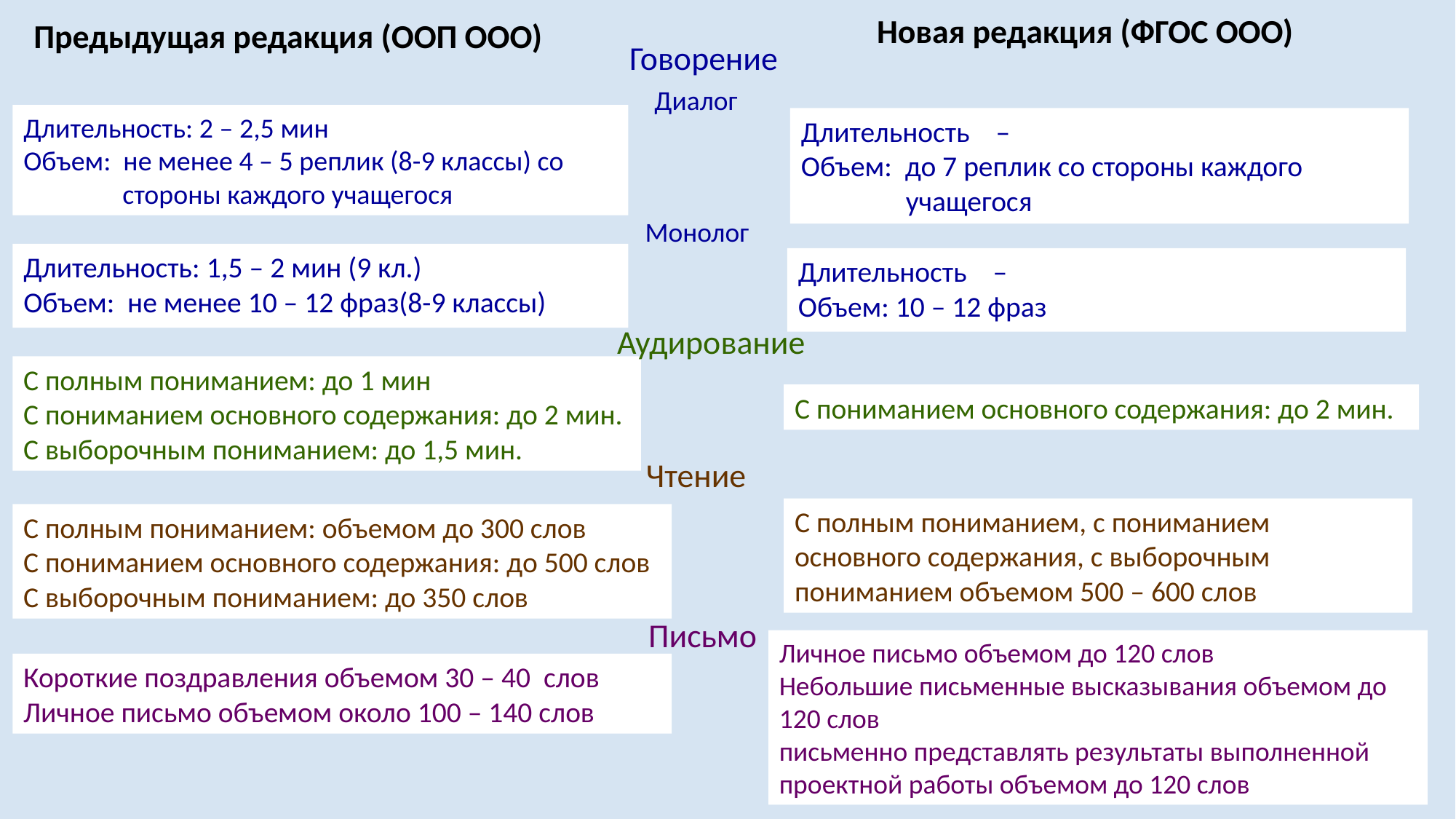

Предыдущая редакция (ООП ООО)
Новая редакция (ФГОС ООО)
Говорение
Диалог
Длительность: 2 – 2,5 мин
Объем:  не менее 4 – 5 реплик (8-9 классы) со
                стороны каждого учащегося
Длительность    –
Объем:  до 7 реплик со стороны каждого
                учащегося
Монолог
Длительность: 1,5 – 2 мин (9 кл.)
Объем:  не менее 10 – 12 фраз(8-9 классы)
Длительность    –
Объем: 10 – 12 фраз
Аудирование
С полным пониманием: до 1 мин
С пониманием основного содержания: до 2 мин.
С выборочным пониманием: до 1,5 мин.
С пониманием основного содержания: до 2 мин.
Чтение
С полным пониманием, с пониманием основного содержания, с выборочным пониманием объемом 500 – 600 слов
С полным пониманием: объемом до 300 слов
С пониманием основного содержания: до 500 слов
С выборочным пониманием: до 350 слов
Письмо
Личное письмо объемом до 120 слов
Небольшие письменные высказывания объемом до 120 слов
письменно представлять результаты выполненной проектной работы объемом до 120 слов
Короткие поздравления объемом 30 – 40  слов
Личное письмо объемом около 100 – 140 слов